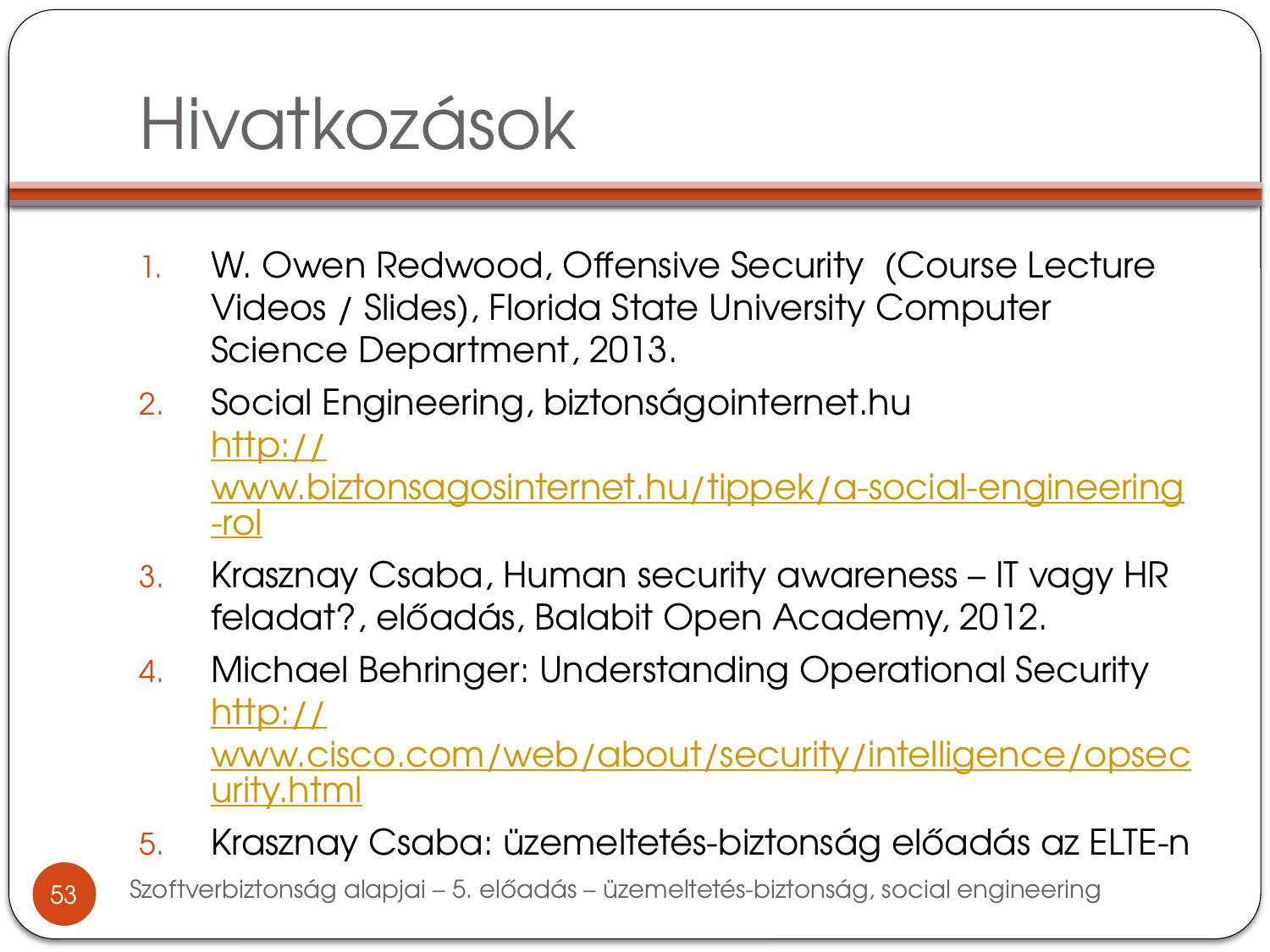

# Hivatkozások
W. Owen Redwood, Offensive Security  (Course Lecture Videos / Slides), Florida State University Computer Science Department, 2013.
Social Engineering, biztonságointernet.hu
http://www.biztonsagosinternet.hu/tippek/a-social-engineering-rol
Krasznay Csaba, Human security awareness – IT vagy HR feladat?, előadás, Balabit Open Academy, 2012.
Michael Behringer: Understanding Operational Security http://www.cisco.com/web/about/security/intelligence/opsecurity.html
Krasznay Csaba: üzemeltetés-biztonság előadás az ELTE-n
Szoftverbiztonság alapjai – 5. előadás – üzemeltetés-biztonság, social engineering
53